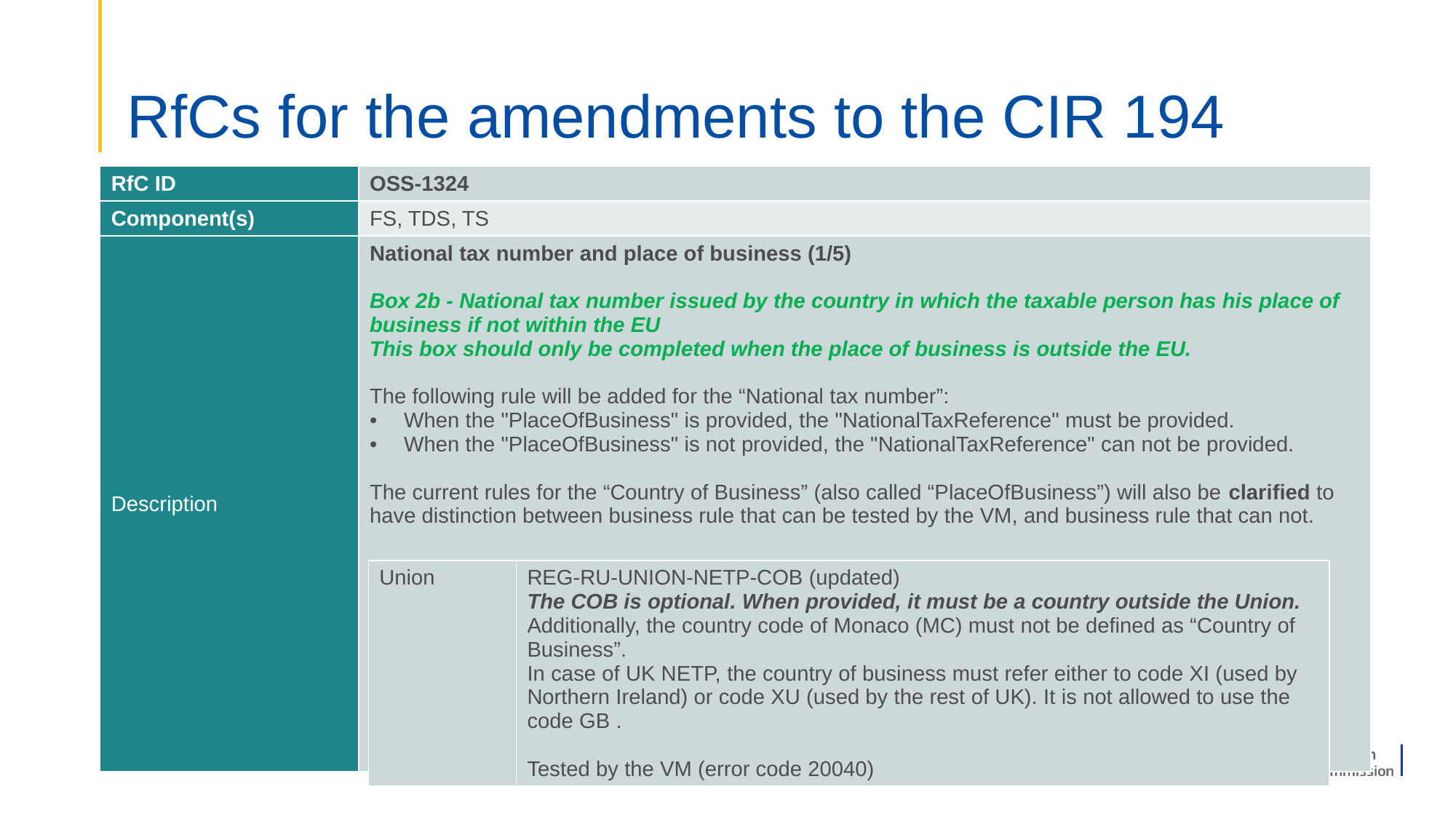

# RfCs for the amendments to the CIR 194
| RfC ID | OSS-1324 |
| --- | --- |
| Component(s) | FS, TDS, TS |
| Description | National tax number and place of business (1/5) Box 2b - National tax number issued by the country in which the taxable person has his place of business if not within the EU This box should only be completed when the place of business is outside the EU. The following rule will be added for the “National tax number”: When the "PlaceOfBusiness" is provided, the "NationalTaxReference" must be provided. When the "PlaceOfBusiness" is not provided, the "NationalTaxReference" can not be provided. The current rules for the “Country of Business” (also called “PlaceOfBusiness”) will also be clarified to have distinction between business rule that can be tested by the VM, and business rule that can not. |
| Union | REG-RU-UNION-NETP-COB (updated) The COB is optional. When provided, it must be a country outside the Union. Additionally, the country code of Monaco (MC) must not be defined as “Country of Business”. In case of UK NETP, the country of business must refer either to code XI (used by Northern Ireland) or code XU (used by the rest of UK). It is not allowed to use the code GB . Tested by the VM (error code 20040) |
| --- | --- |
22